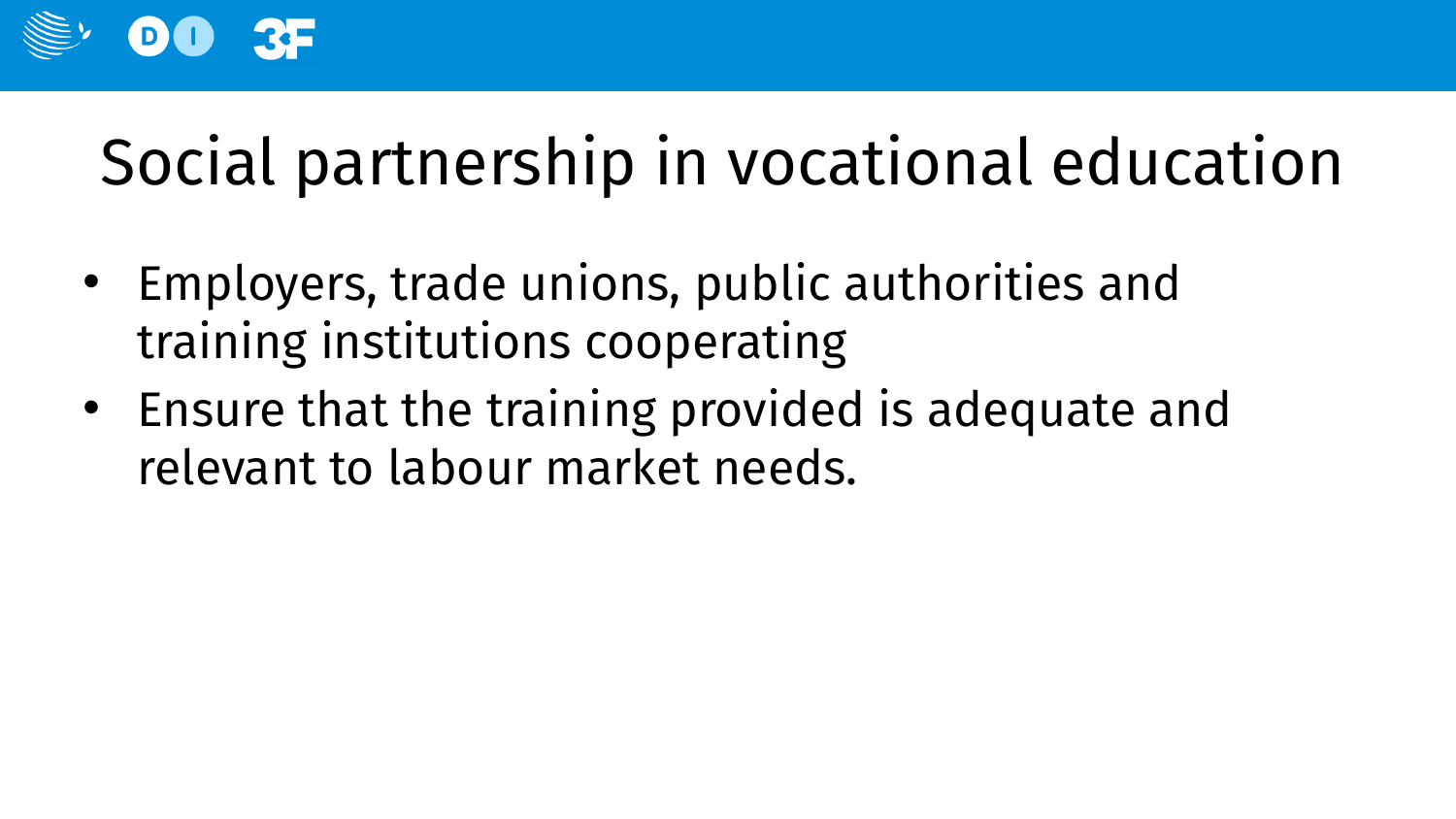

# Social partnership in vocational education
Employers, trade unions, public authorities and training institutions cooperating
Ensure that the training provided is adequate and relevant to labour market needs.